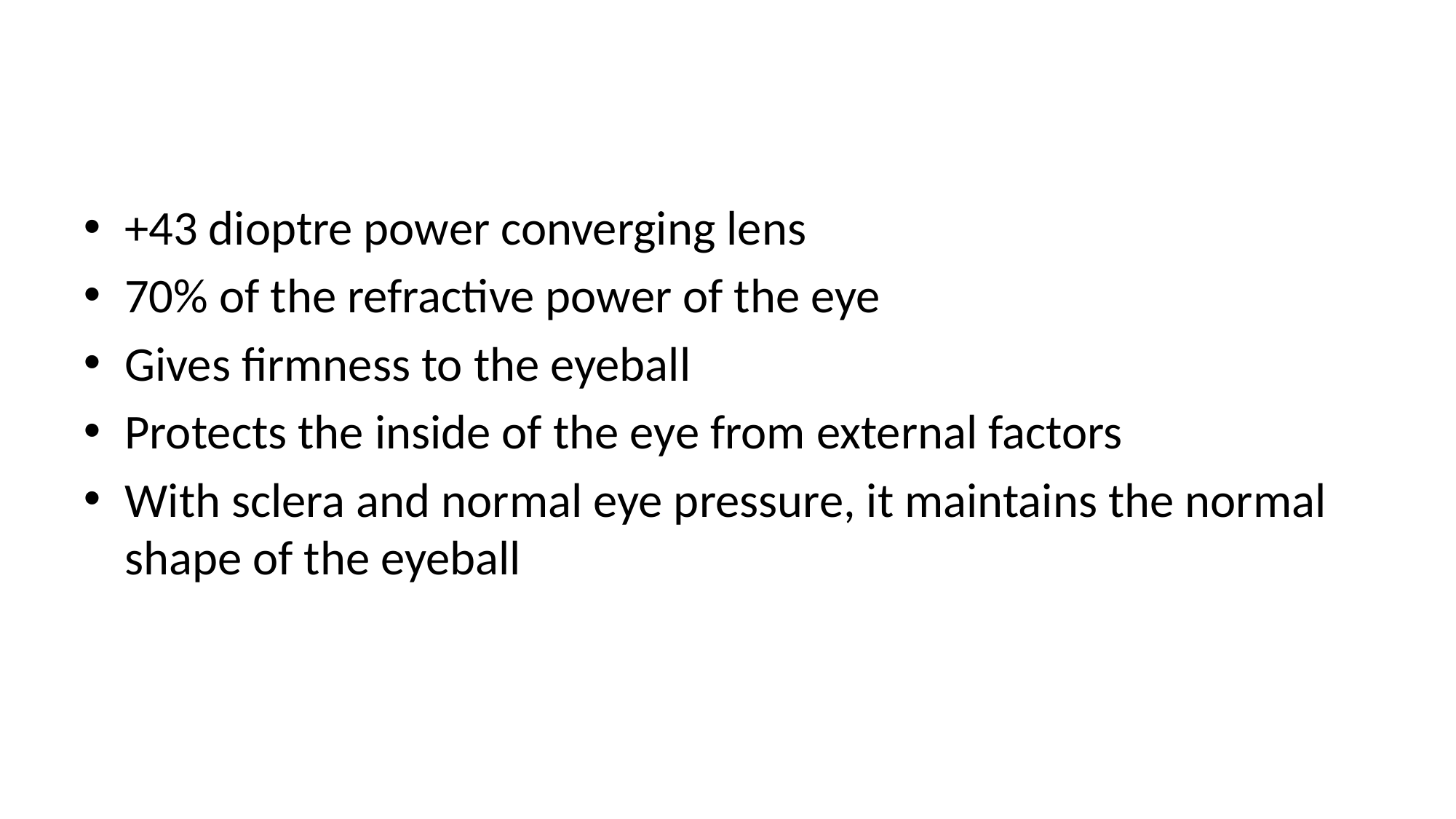

#
+43 dioptre power converging lens
70% of the refractive power of the eye
Gives firmness to the eyeball
Protects the inside of the eye from external factors
With sclera and normal eye pressure, it maintains the normal shape of the eyeball